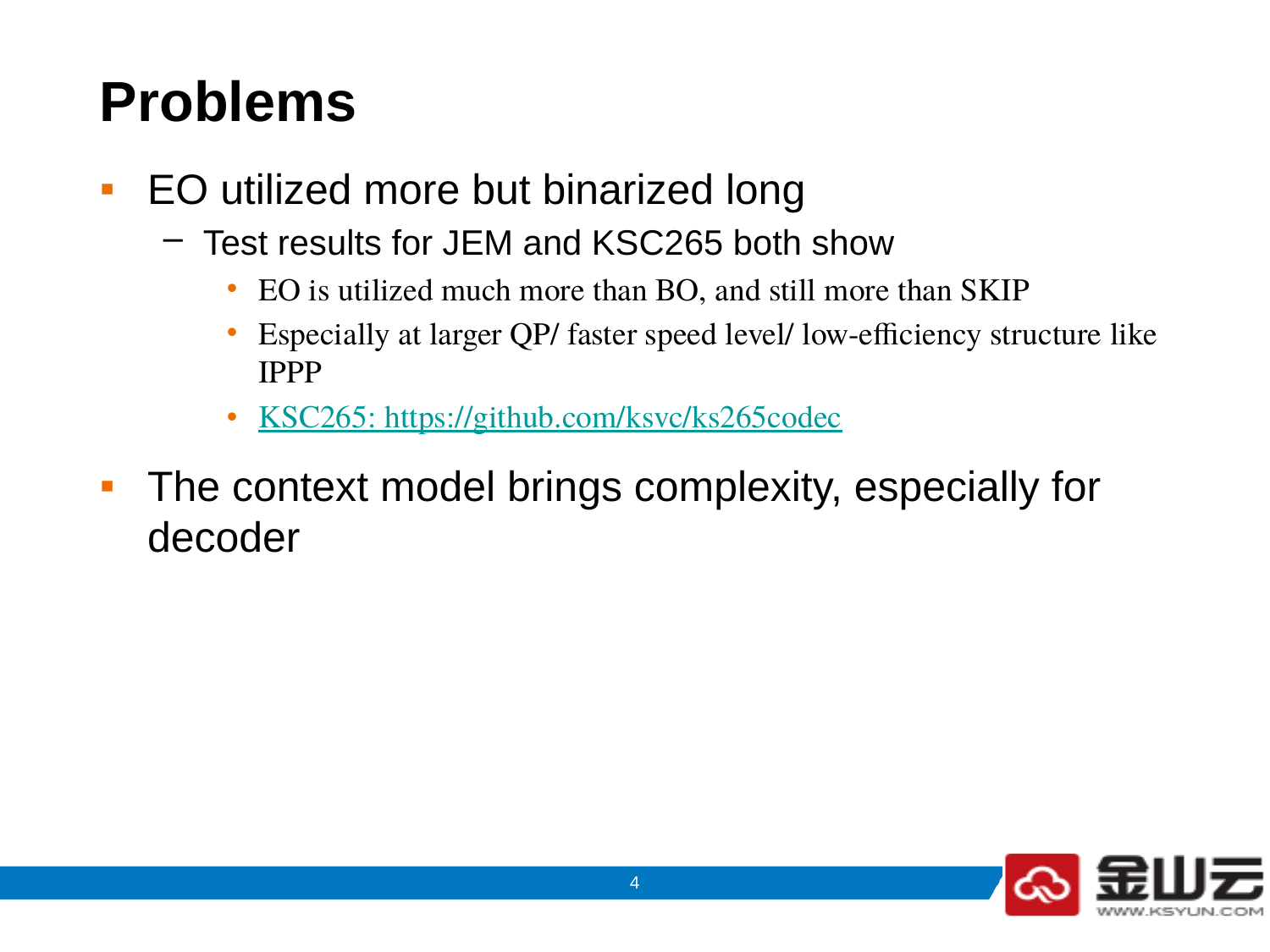

# Problems
EO utilized more but binarized long
Test results for JEM and KSC265 both show
EO is utilized much more than BO, and still more than SKIP
Especially at larger QP/ faster speed level/ low-efficiency structure like IPPP
KSC265: https://github.com/ksvc/ks265codec
The context model brings complexity, especially for decoder
4